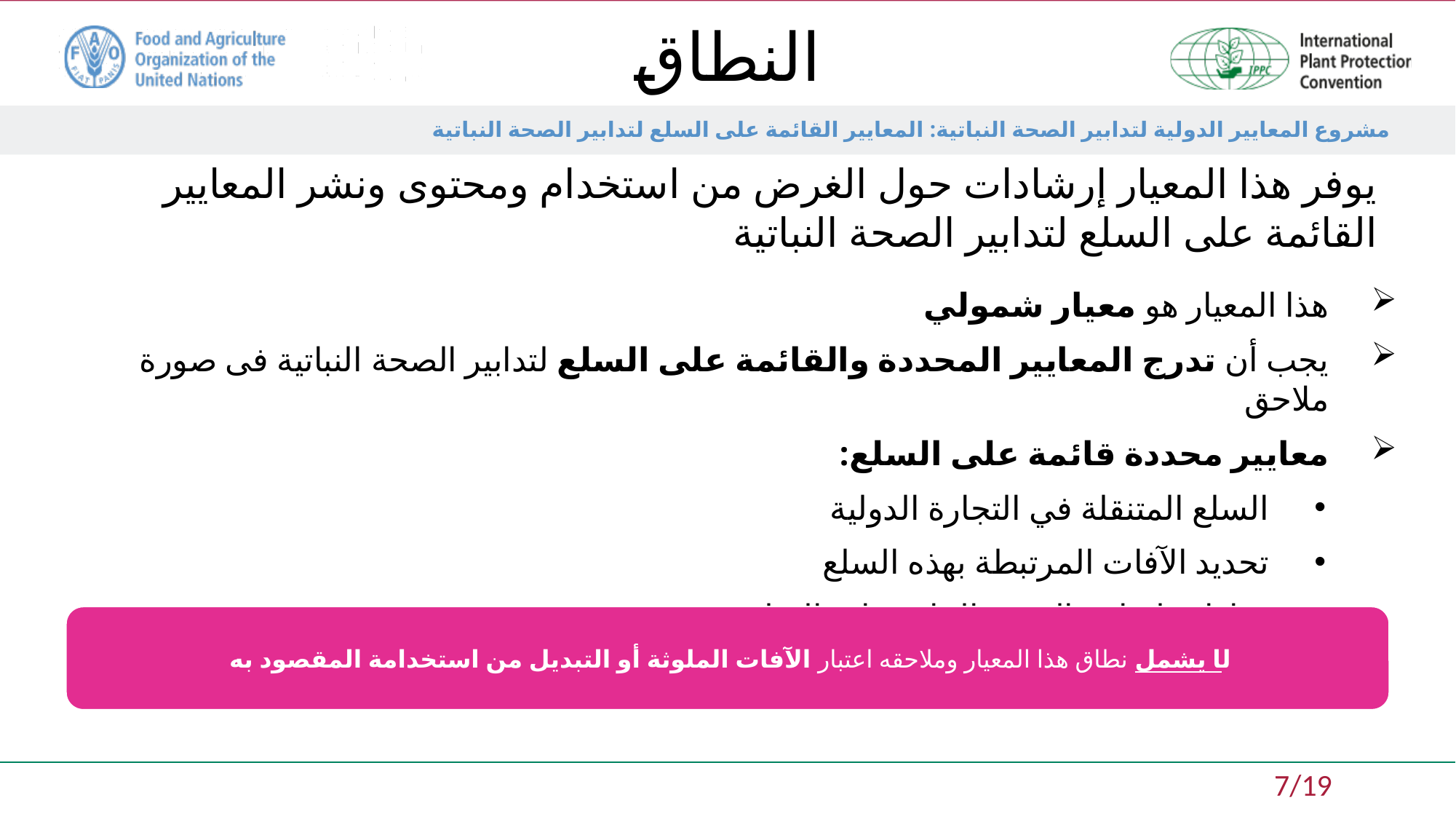

# النطاق
يوفر هذا المعيار إرشادات حول الغرض من استخدام ومحتوى ونشر المعايير القائمة على السلع لتدابير الصحة النباتية
هذا المعيار هو معيار شمولي
يجب أن تدرج المعايير المحددة والقائمة على السلع لتدابير الصحة النباتية فى صورة ملاحق
معايير محددة قائمة على السلع:
السلع المتنقلة في التجارة الدولية
تحديد الآفات المرتبطة بهذه السلع
خيارات لتدابير الصحة النباتية ذات الصلة
لا يشمل نطاق هذا المعيار وملاحقه اعتبار الآفات الملوثة أو التبديل من استخدامة المقصود به